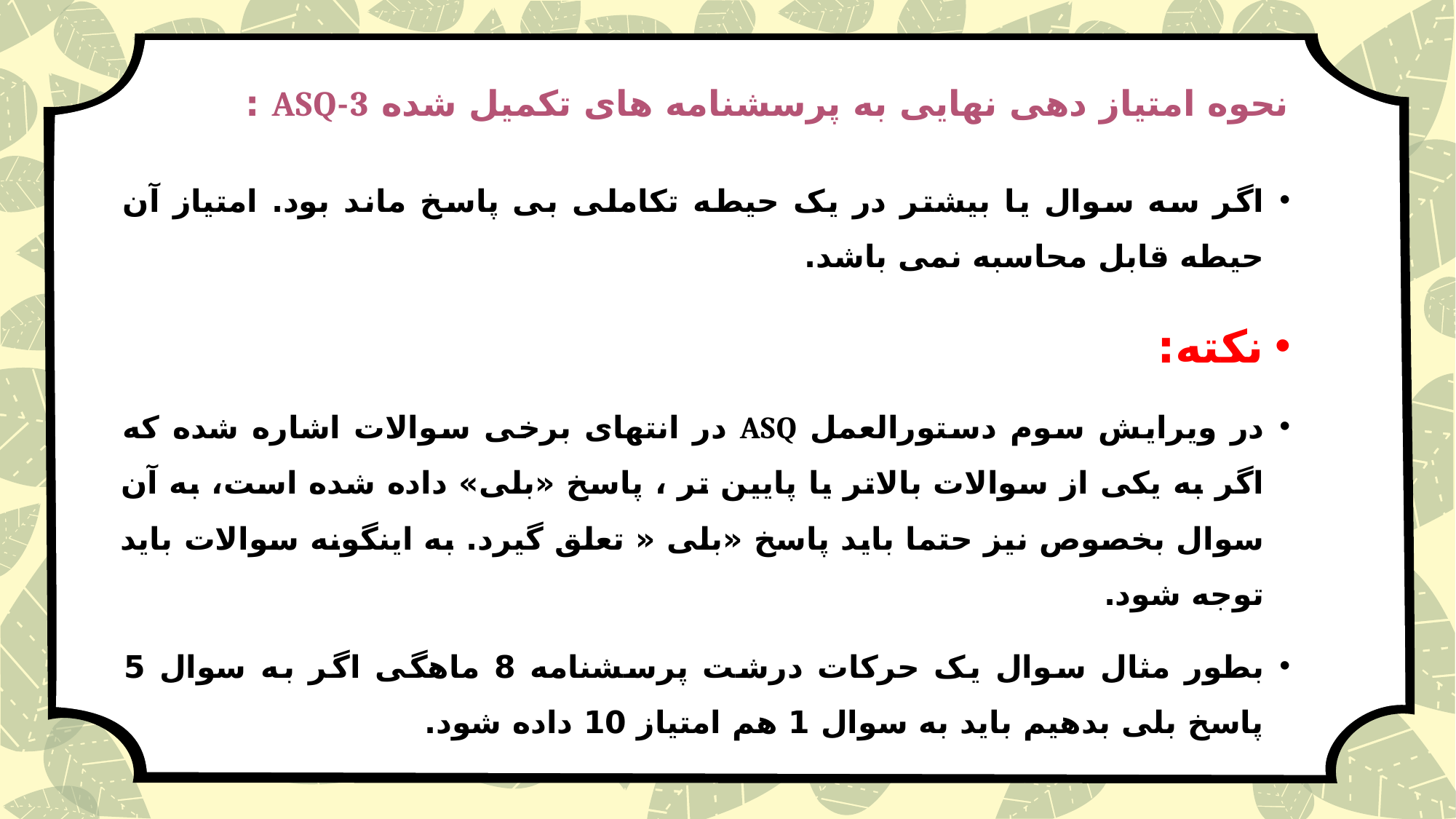

# نحوه امتیاز دهی نهایی به پرسشنامه های تکمیل شده ASQ-3 :
اگر سه سوال یا بیشتر در یک حیطه تکاملی بی پاسخ ماند بود. امتیاز آن حیطه قابل محاسبه نمی باشد.
نکته:
در ویرایش سوم دستورالعمل ASQ در انتهای برخی سوالات اشاره شده که اگر به یکی از سوالات بالاتر یا پایین تر ، پاسخ «بلی» داده شده است، به آن سوال بخصوص نیز حتما باید پاسخ «بلی « تعلق گیرد. به اینگونه سوالات باید توجه شود.
بطور مثال سوال یک حرکات درشت پرسشنامه 8 ماهگی اگر به سوال 5 پاسخ بلی بدهیم باید به سوال 1 هم امتیاز 10 داده شود.